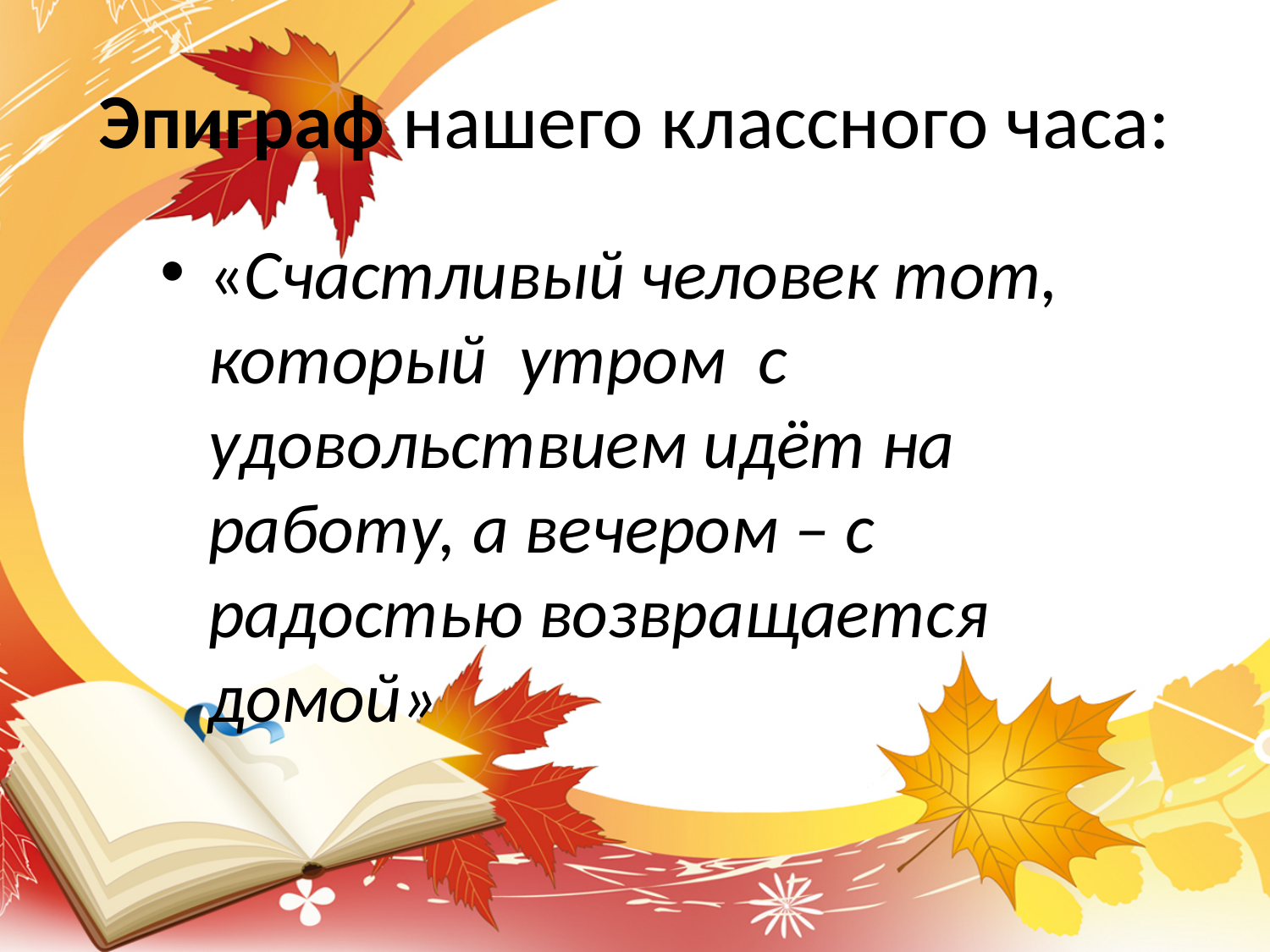

# Эпиграф нашего классного часа:
«Счастливый человек тот, который  утром  с удовольствием идёт на работу, а вечером – с радостью возвращается домой»